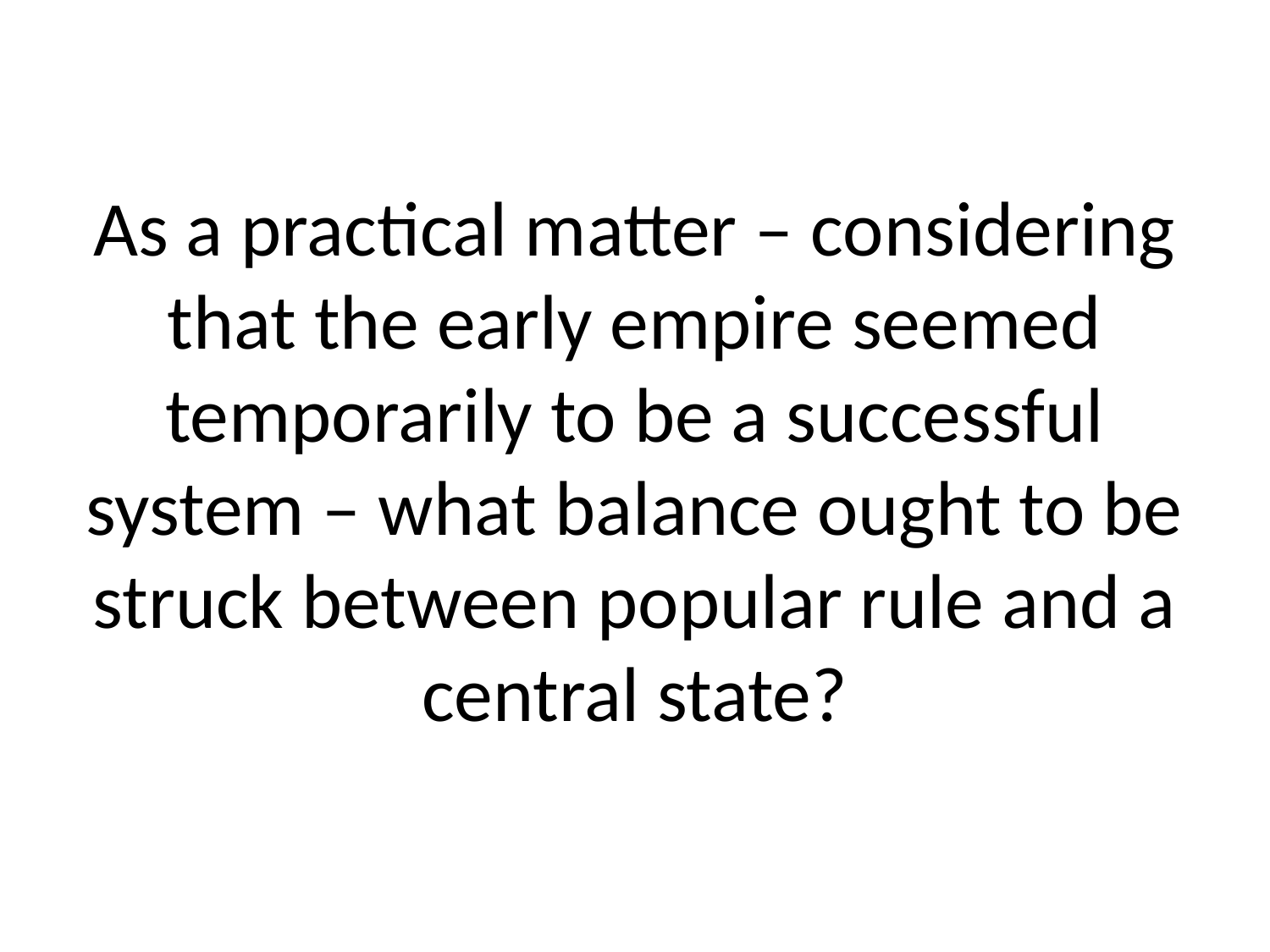

# As a practical matter – considering that the early empire seemed temporarily to be a successful system – what balance ought to be struck between popular rule and a central state?